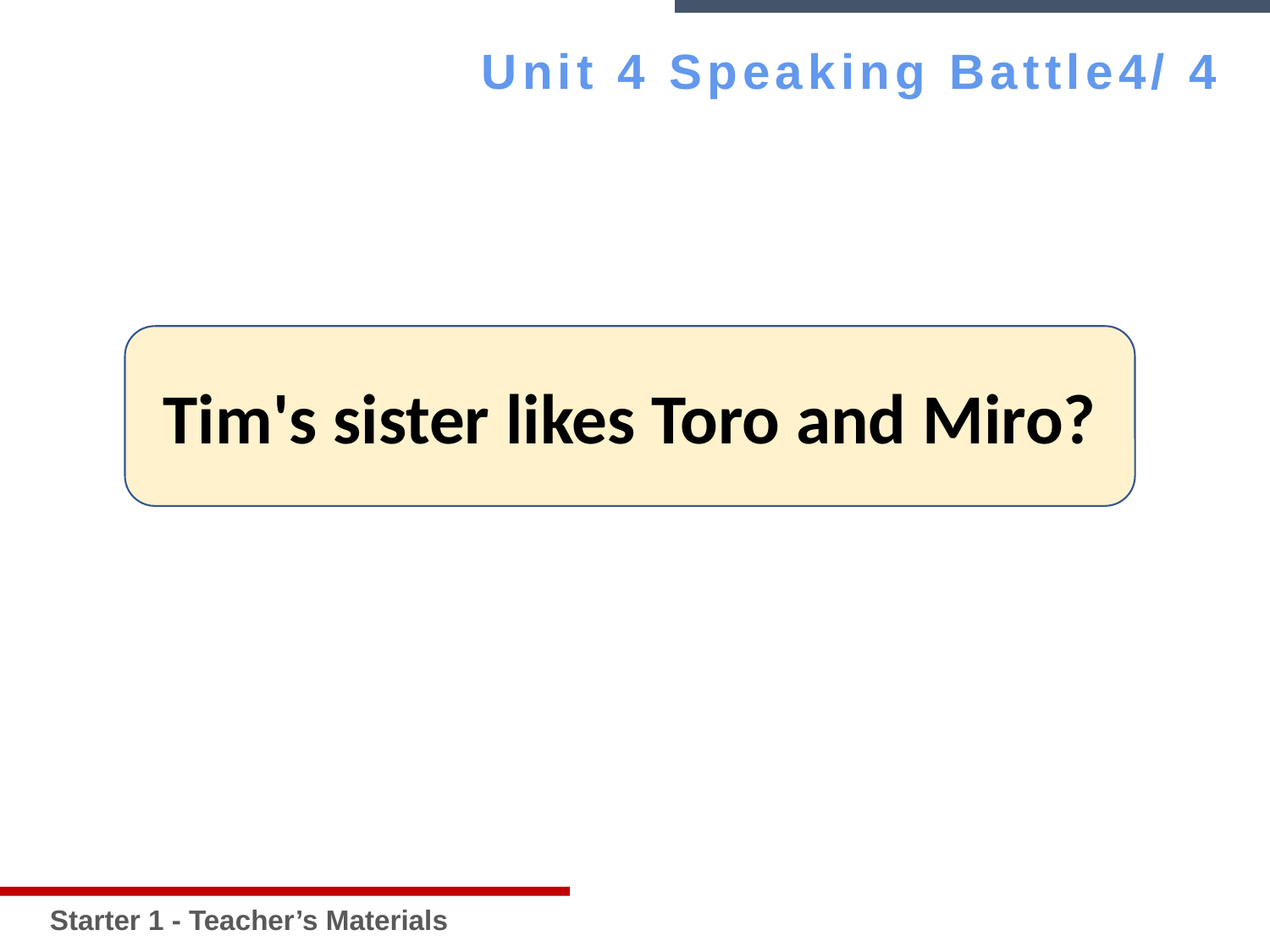

Starter 1 - Teacher’s Materials
Unit 4 Speaking Battle4/ 4
Tim's sister likes Toro and Miro?